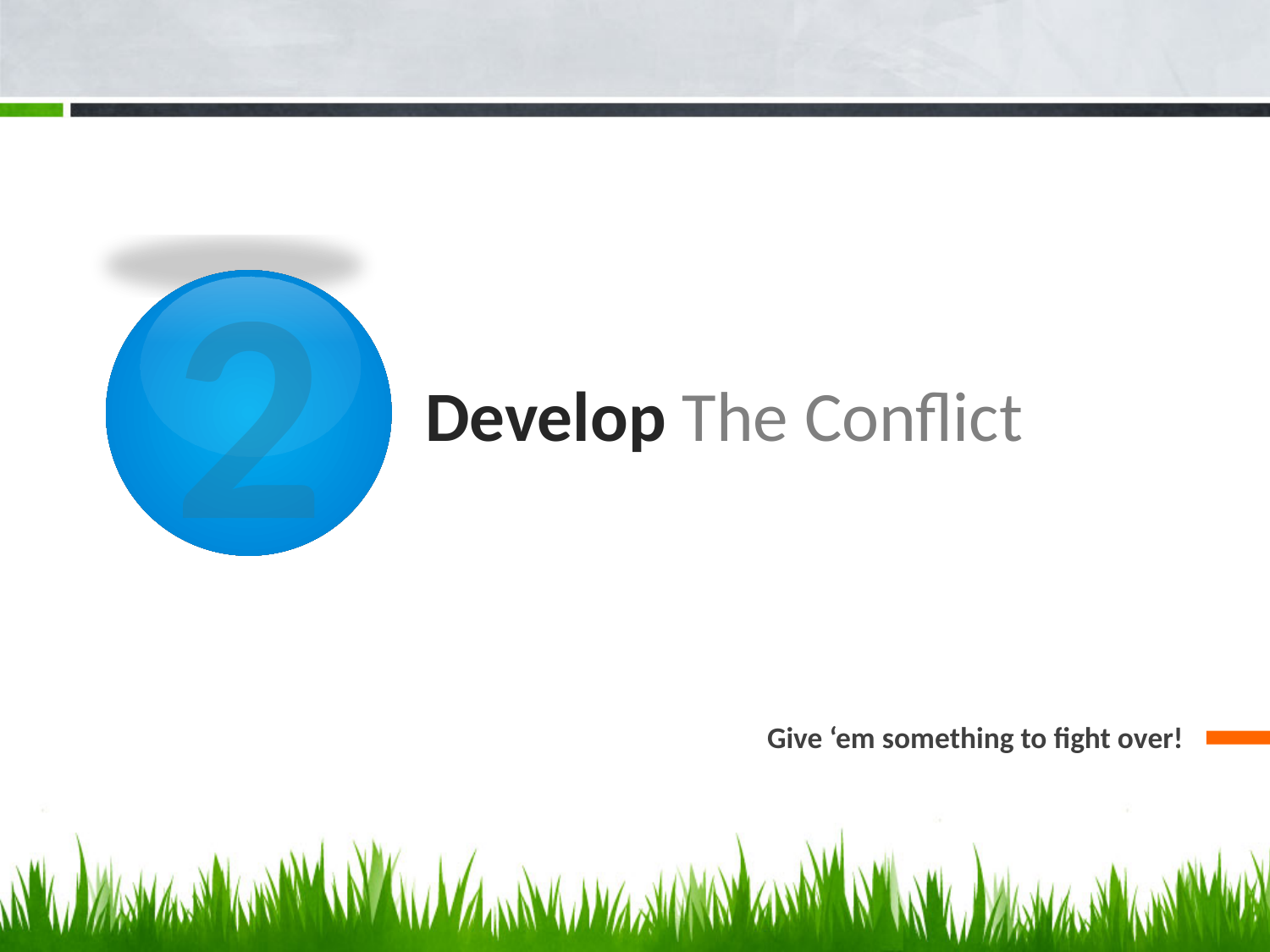

2

# Develop The Conflict
Give ‘em something to fight over!